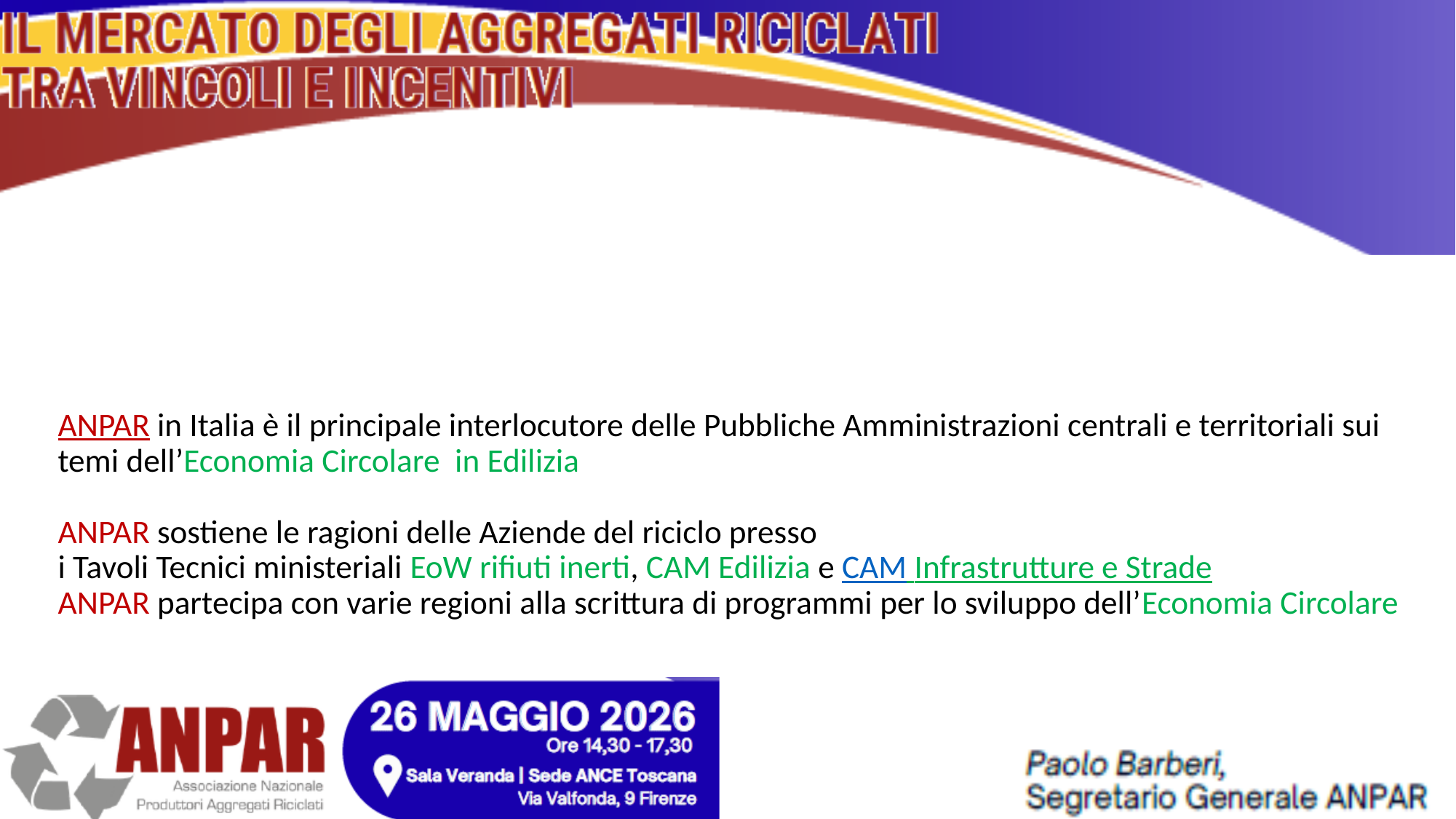

#
ANPAR in Italia è il principale interlocutore delle Pubbliche Amministrazioni centrali e territoriali sui temi dell’Economia Circolare  in Edilizia
ANPAR sostiene le ragioni delle Aziende del riciclo presso
i Tavoli Tecnici ministeriali EoW rifiuti inerti, CAM Edilizia e CAM Infrastrutture e Strade
ANPAR partecipa con varie regioni alla scrittura di programmi per lo sviluppo dell’Economia Circolare